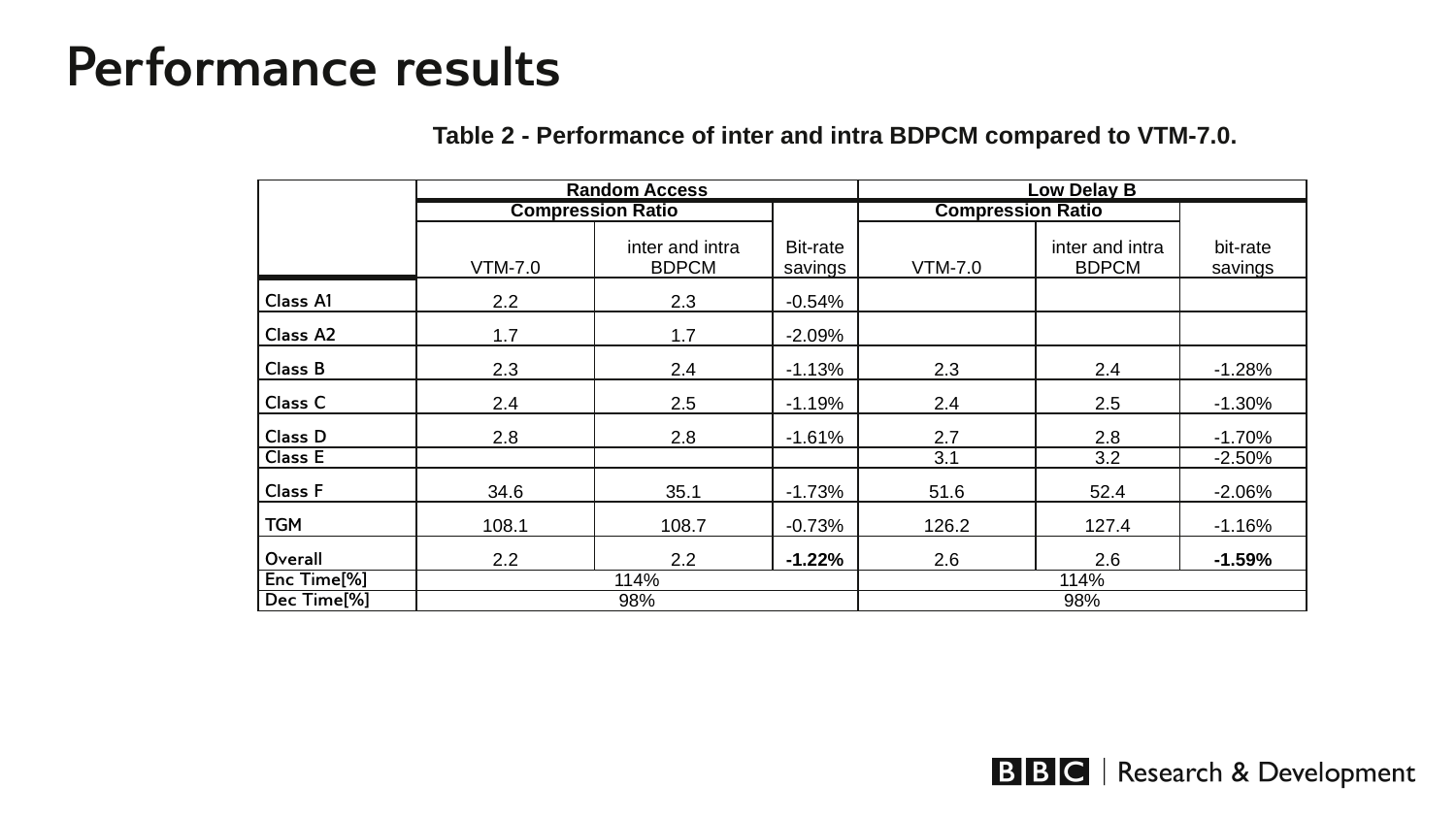

Performance results
Table 2 - Performance of inter and intra BDPCM compared to VTM-7.0.
|  | Random Access |  |  | Low Delay B |  |  |
| --- | --- | --- | --- | --- | --- | --- |
|  | Compression Ratio |  | Bit-rate savings | Compression Ratio |  | bit-rate savings |
|  | VTM-7.0 | inter and intra BDPCM |  | VTM-7.0 | inter and intra BDPCM |  |
| Class A1 | 2.2 | 2.3 | -0.54% |  |  |  |
| Class A2 | 1.7 | 1.7 | -2.09% |  |  |  |
| Class B | 2.3 | 2.4 | -1.13% | 2.3 | 2.4 | -1.28% |
| Class C | 2.4 | 2.5 | -1.19% | 2.4 | 2.5 | -1.30% |
| Class D | 2.8 | 2.8 | -1.61% | 2.7 | 2.8 | -1.70% |
| Class E |  |  |  | 3.1 | 3.2 | -2.50% |
| Class F | 34.6 | 35.1 | -1.73% | 51.6 | 52.4 | -2.06% |
| TGM | 108.1 | 108.7 | -0.73% | 126.2 | 127.4 | -1.16% |
| Overall | 2.2 | 2.2 | -1.22% | 2.6 | 2.6 | -1.59% |
| Enc Time[%] | 114% |  |  | 114% |  |  |
| Dec Time[%] | 98% |  |  | 98% |  |  |